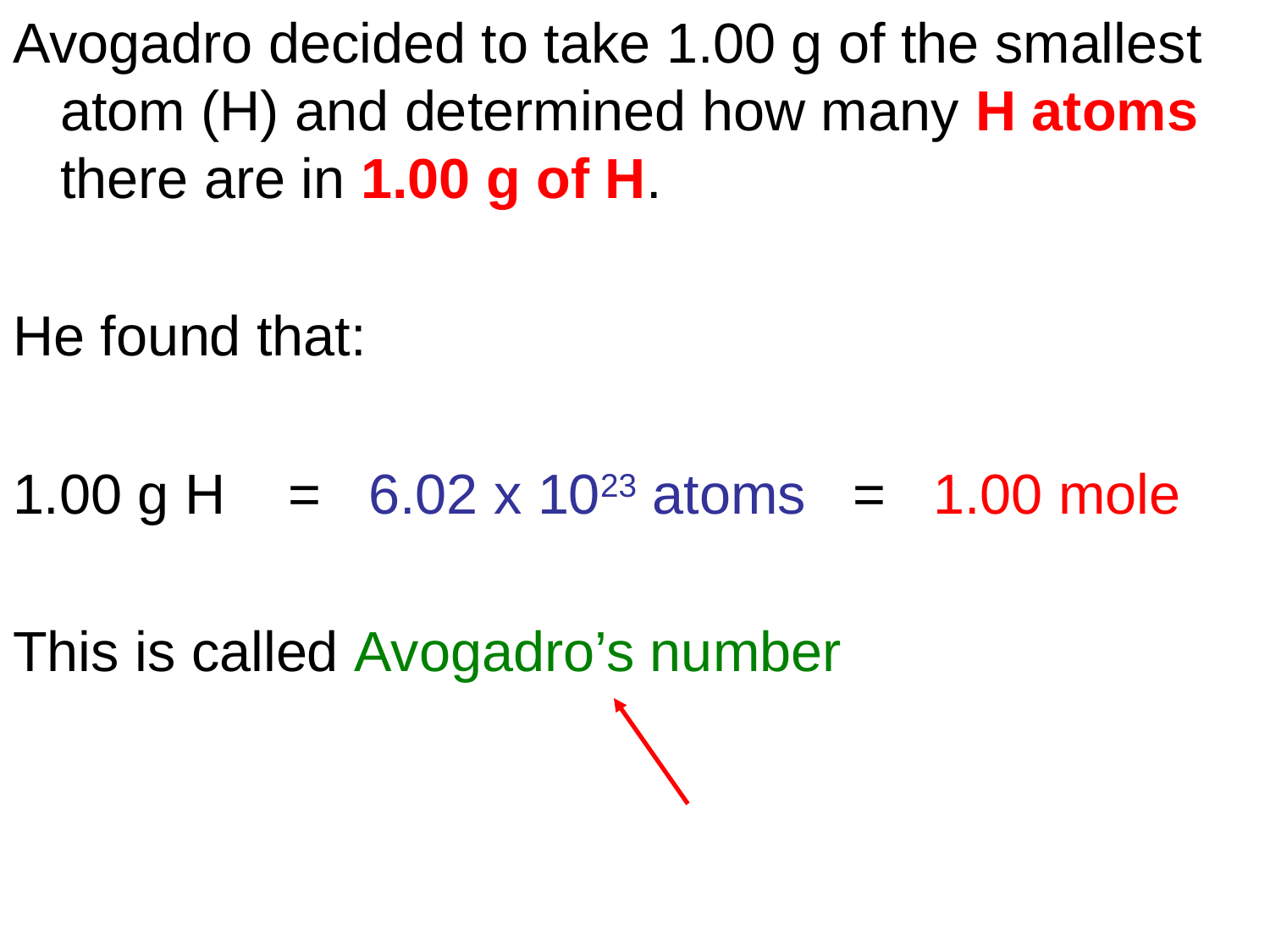

Avogadro decided to take 1.00 g of the smallest atom (H) and determined how many H atoms there are in 1.00 g of H.

He found that:

1.00 g H    =   6.02 x 1023 atoms   =   1.00 mole

This is called Avogadro’s number